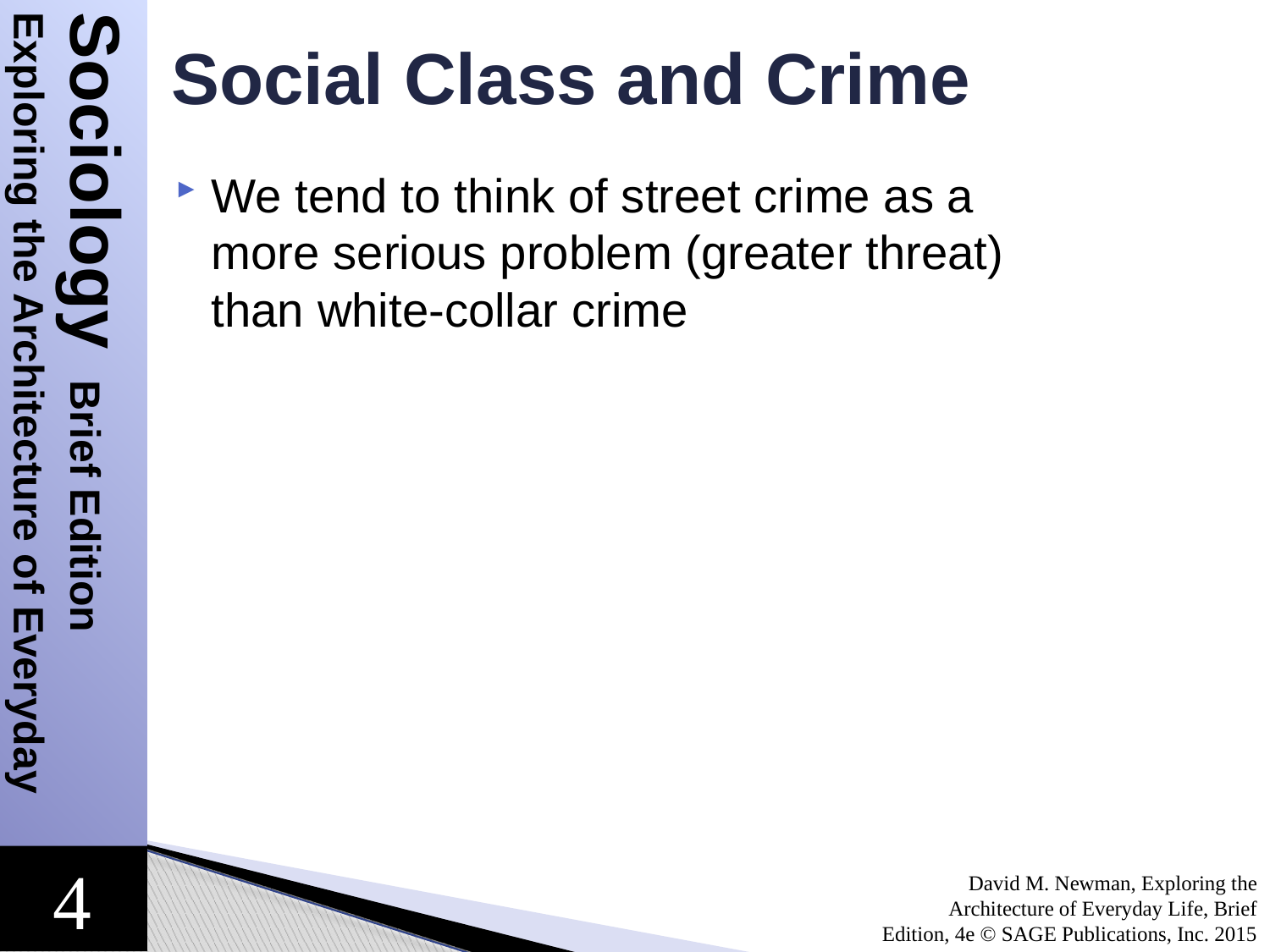

# Social Class and Crime
We tend to think of street crime as a more serious problem (greater threat) than white-collar crime
David M. Newman, Exploring the Architecture of Everyday Life, Brief Edition, 4e © SAGE Publications, Inc. 2015